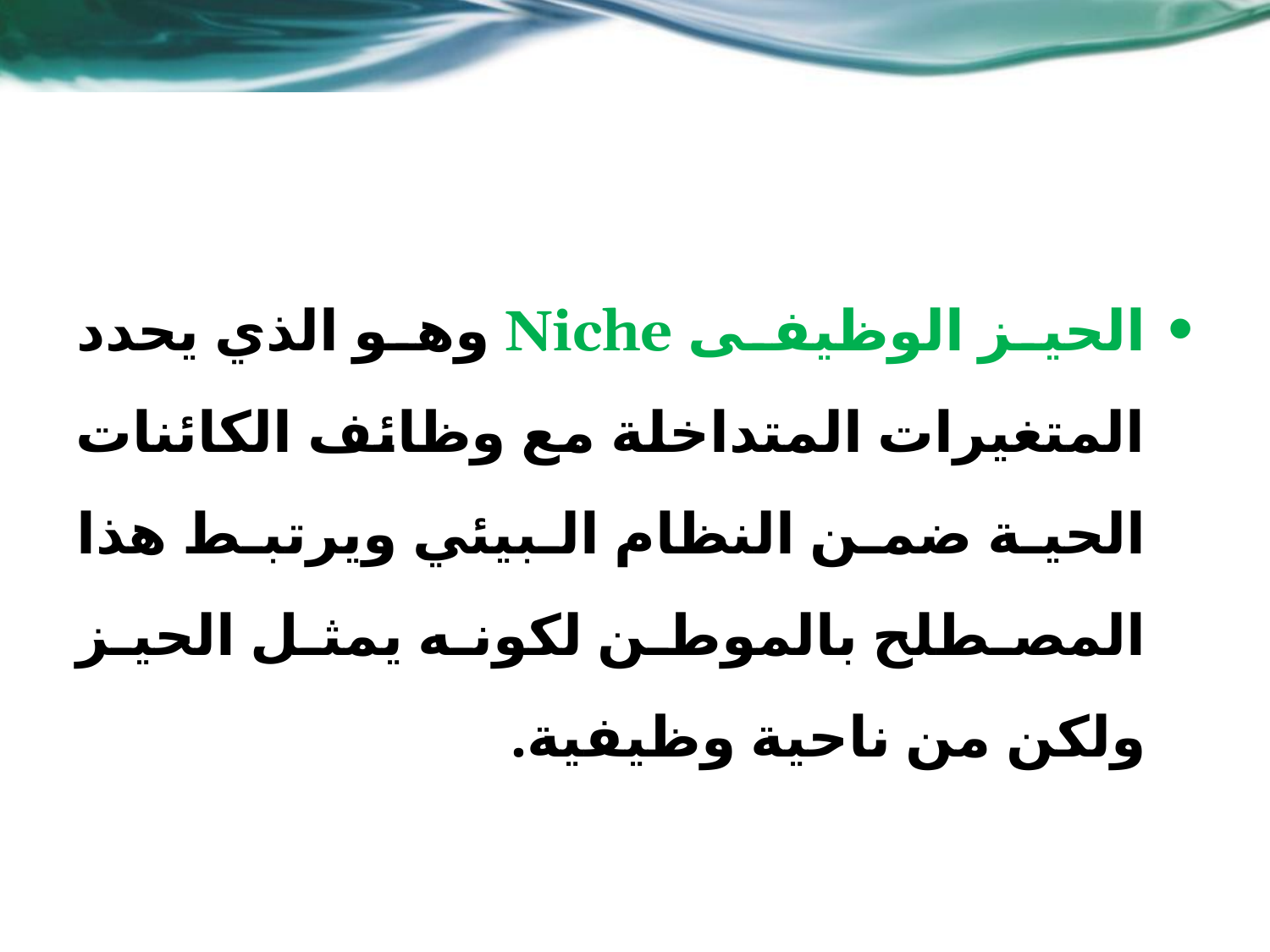

الحيز الوظيفى Niche وهو الذي يحدد المتغيرات المتداخلة مع وظائف الكائنات الحية ضمن النظام البيئي ويرتبط هذا المصطلح بالموطن لكونه يمثل الحيز ولكن من ناحية وظيفية.